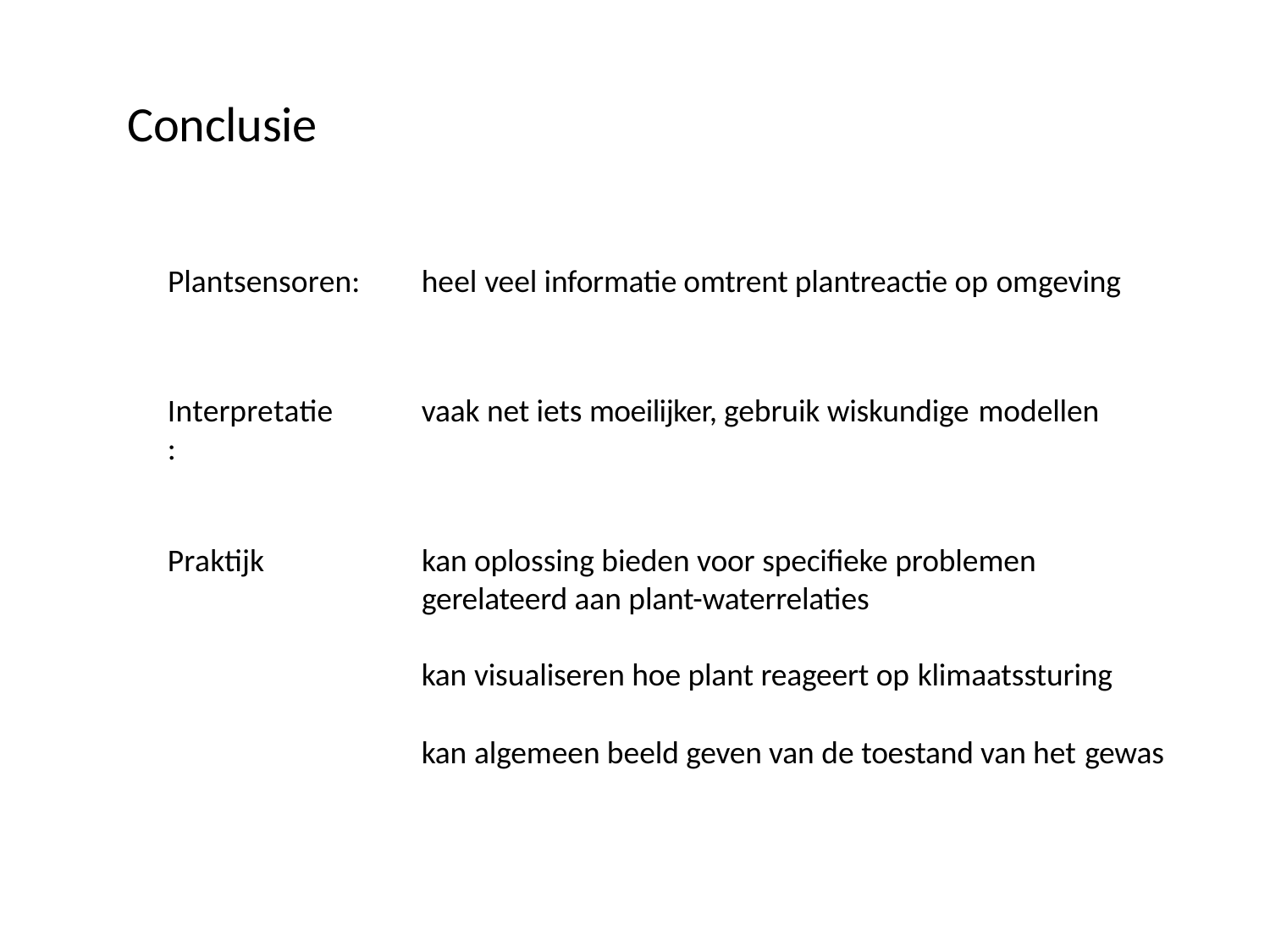

# Conclusie
Plantsensoren:
heel veel informatie omtrent plantreactie op omgeving
Interpretatie:
vaak net iets moeilijker, gebruik wiskundige modellen
Praktijk
kan oplossing bieden voor specifieke problemen  gerelateerd aan plant-waterrelaties
kan visualiseren hoe plant reageert op klimaatssturing

kan algemeen beeld geven van de toestand van het gewas